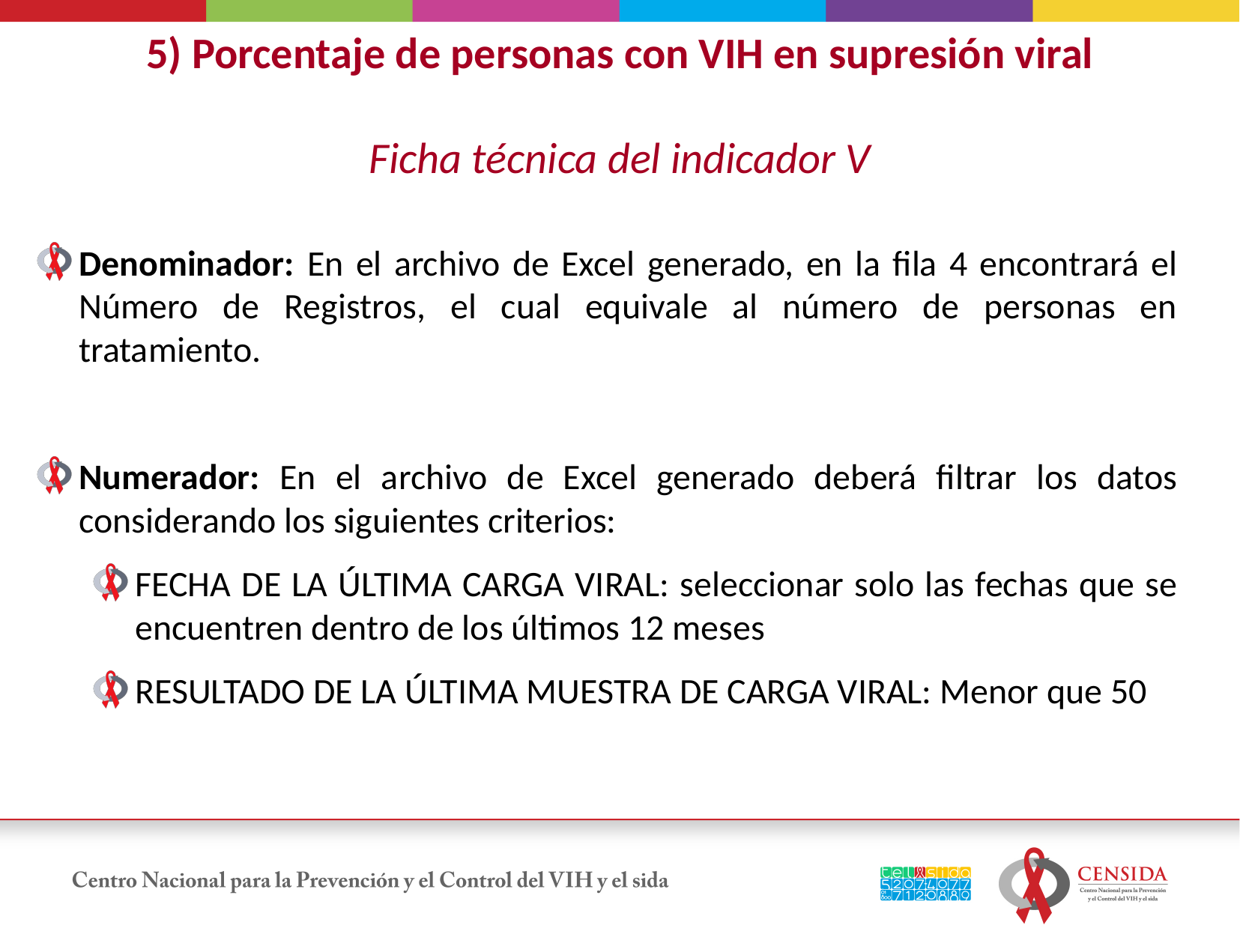

5) Porcentaje de personas con VIH en supresión viral
Ficha técnica del indicador V
Denominador: En el archivo de Excel generado, en la fila 4 encontrará el Número de Registros, el cual equivale al número de personas en tratamiento.

Numerador: En el archivo de Excel generado deberá filtrar los datos considerando los siguientes criterios:
FECHA DE LA ÚLTIMA CARGA VIRAL: seleccionar solo las fechas que se encuentren dentro de los últimos 12 meses
RESULTADO DE LA ÚLTIMA MUESTRA DE CARGA VIRAL: Menor que 50